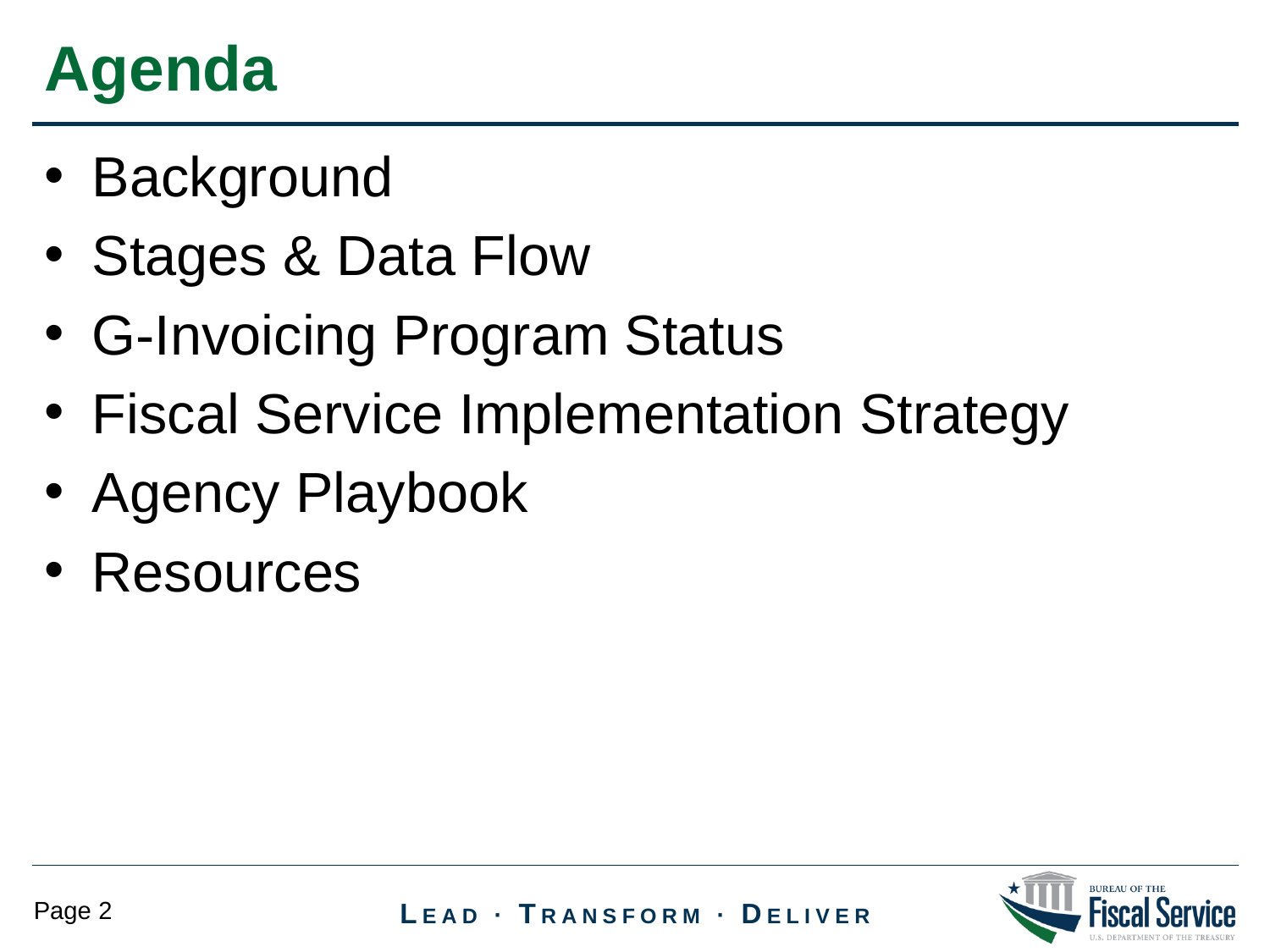

Agenda
Background
Stages & Data Flow
G-Invoicing Program Status
Fiscal Service Implementation Strategy
Agency Playbook
Resources